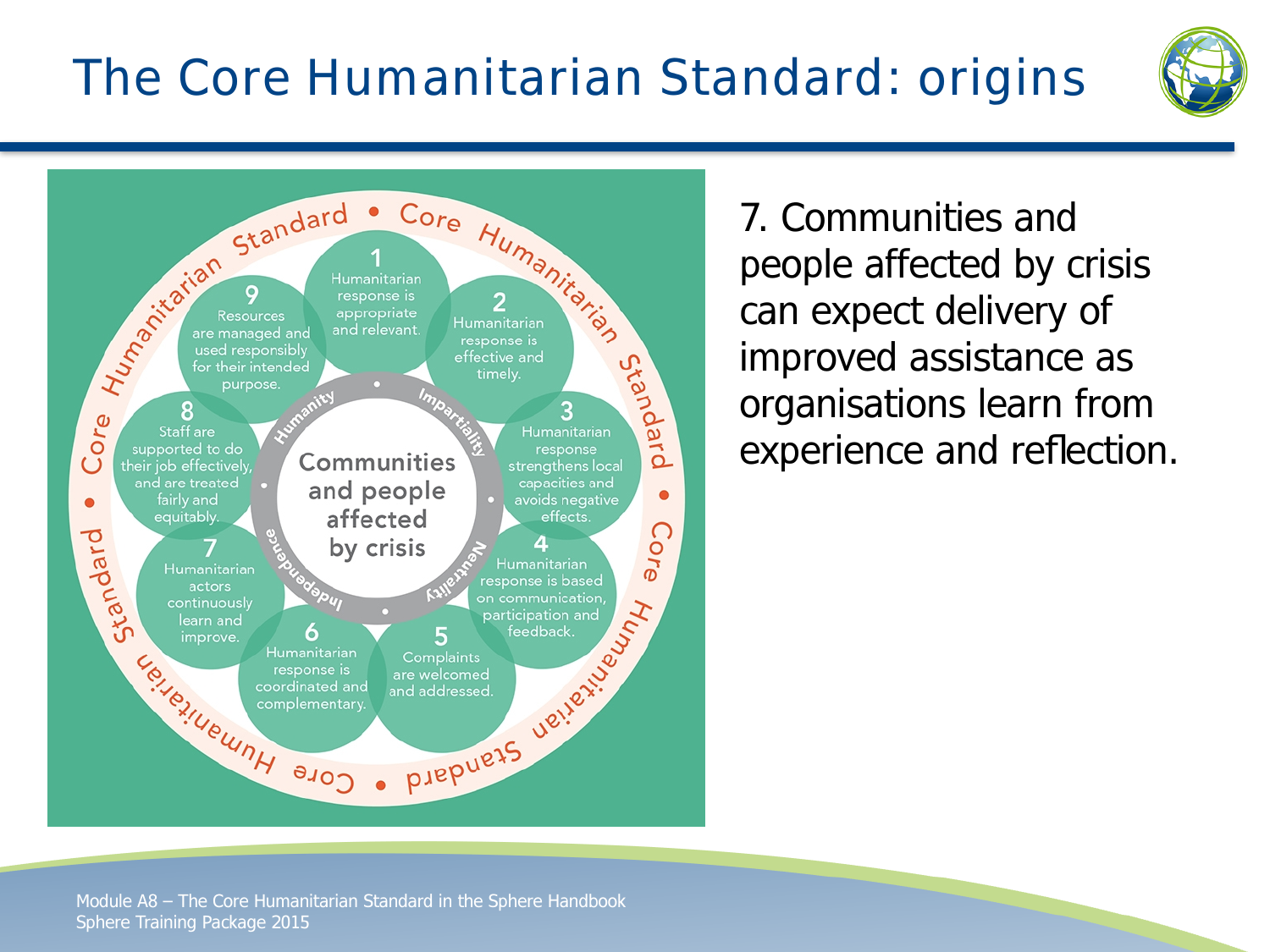

# The Core Humanitarian Standard: origins
7. Communities and people affected by crisis can expect delivery of improved assistance as organisations learn from experience and reflection.
Module A8 – The Core Humanitarian Standard in the Sphere Handbook
Sphere Training Package 2015